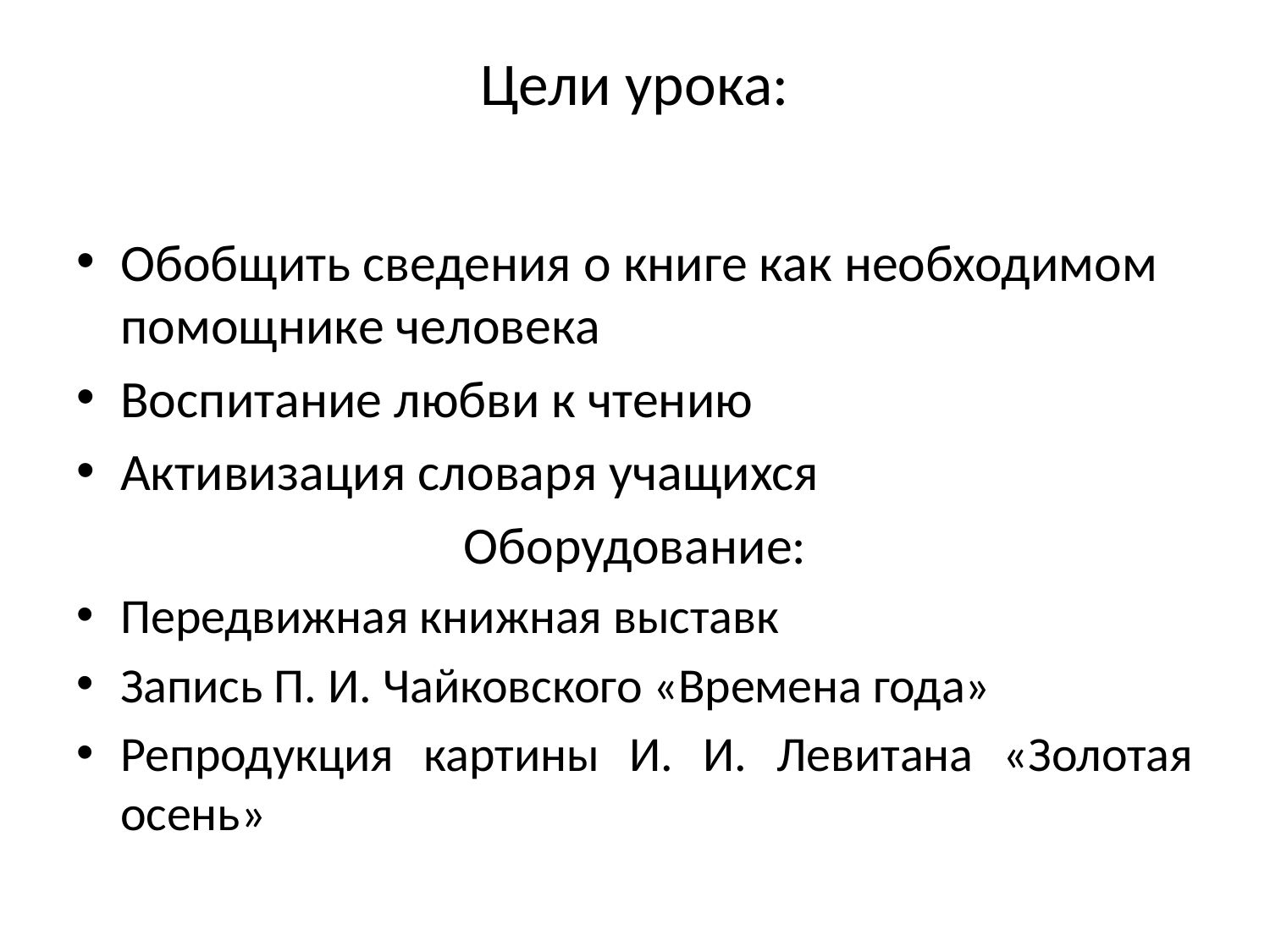

# Цели урока:
Обобщить сведения о книге как необходимом помощнике человека
Воспитание любви к чтению
Активизация словаря учащихся
Оборудование:
Передвижная книжная выставк
Запись П. И. Чайковского «Времена года»
Репродукция картины И. И. Левитана «Золотая осень»